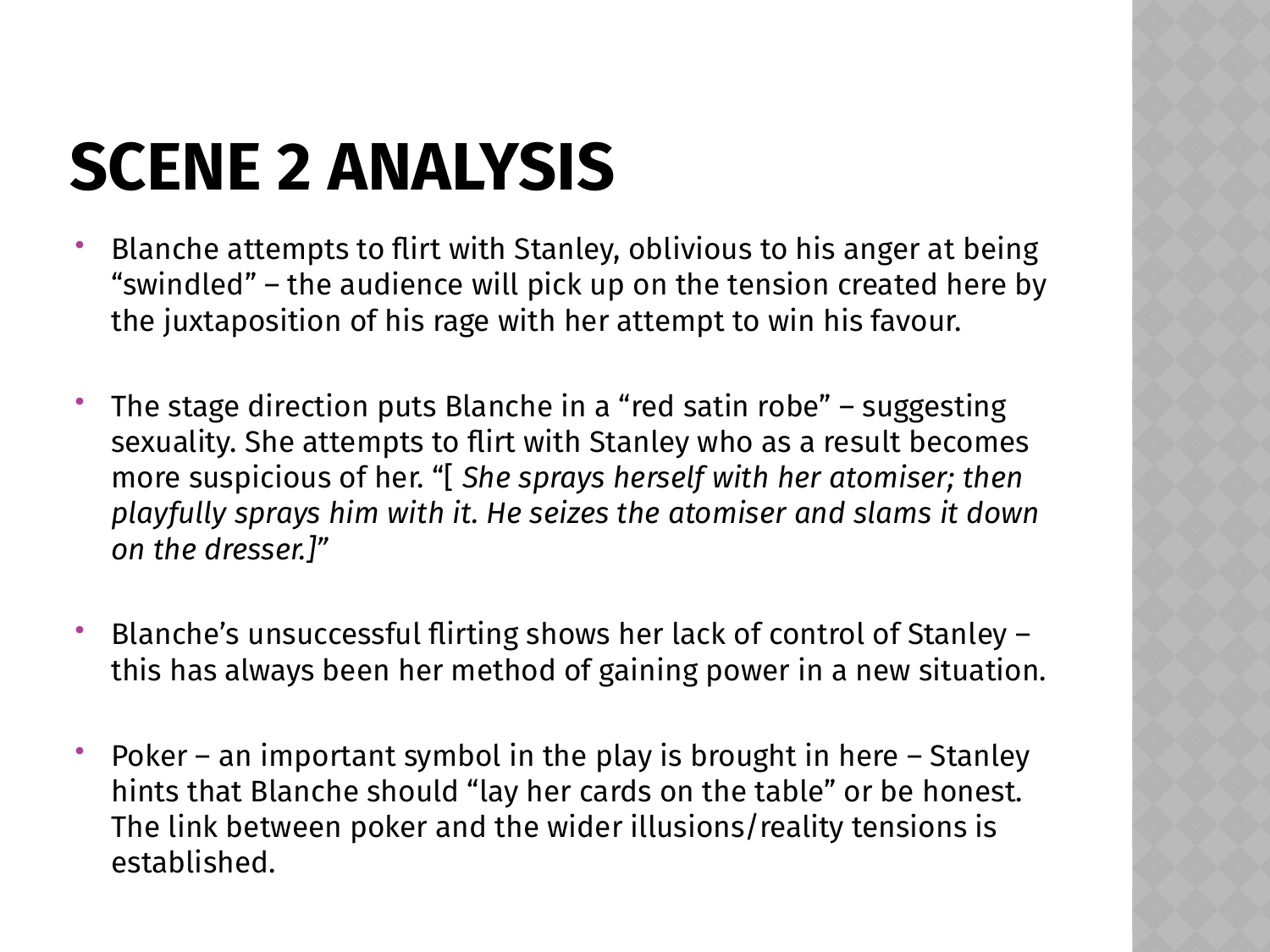

# Scene 2 analysis
Blanche attempts to flirt with Stanley, oblivious to his anger at being “swindled” – the audience will pick up on the tension created here by the juxtaposition of his rage with her attempt to win his favour.

The stage direction puts Blanche in a “red satin robe” – suggesting sexuality. She attempts to flirt with Stanley who as a result becomes more suspicious of her. “[ She sprays herself with her atomiser; then playfully sprays him with it. He seizes the atomiser and slams it down on the dresser.]”

Blanche’s unsuccessful flirting shows her lack of control of Stanley – this has always been her method of gaining power in a new situation.

Poker – an important symbol in the play is brought in here – Stanley hints that Blanche should “lay her cards on the table” or be honest. The link between poker and the wider illusions/reality tensions is established.